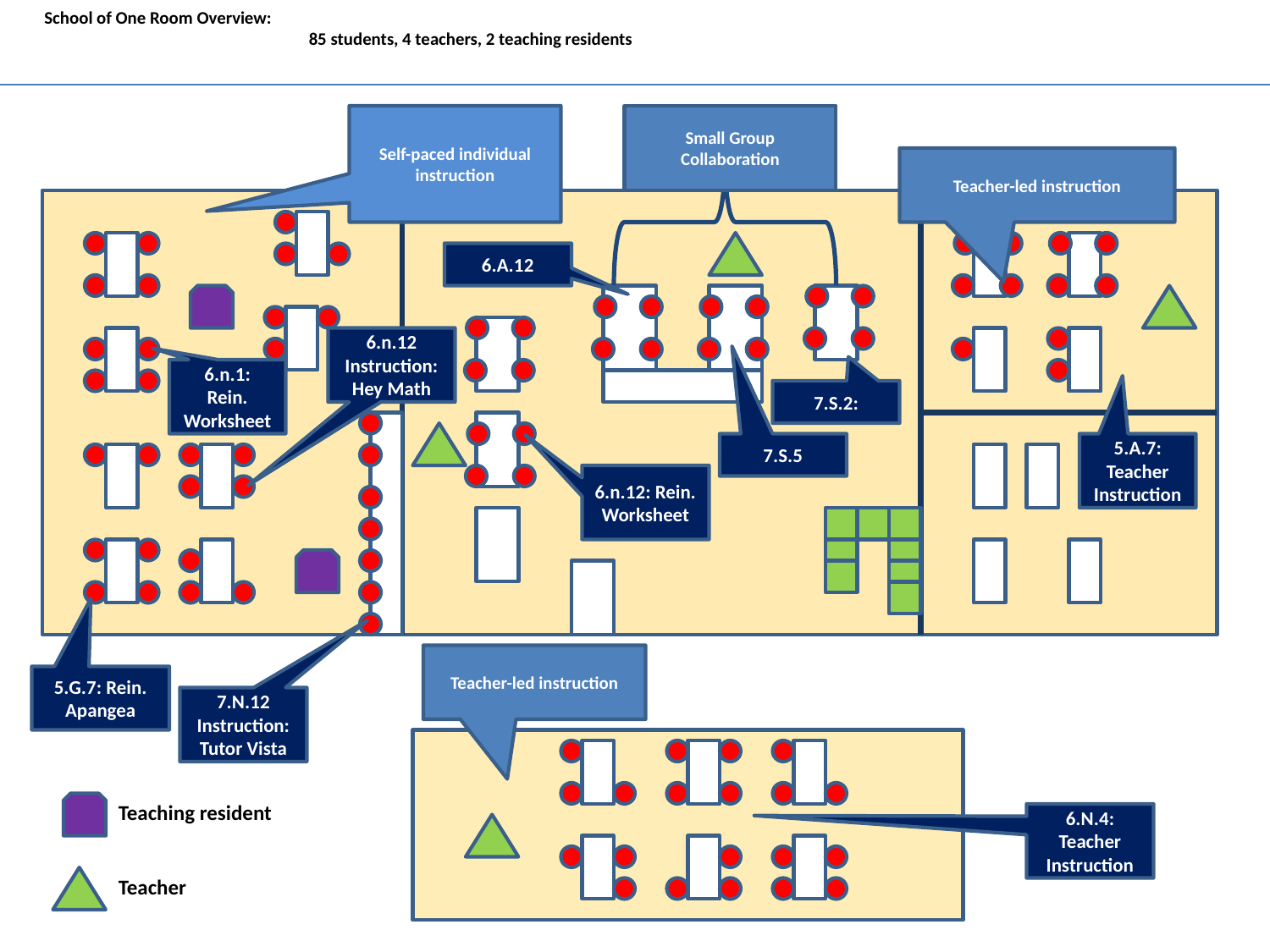

School of One Room Overview:
85 students, 4 teachers, 2 teaching residents
Self-paced individual instruction
Small Group Collaboration

Teacher-led instruction

6.A.12

6.n.12 Instruction: Hey Math

6.n.1: Rein. Worksheet

7.S.2:

7.S.5
5.A.7: Teacher Instruction

6.n.12: Rein. Worksheet

Teacher-led instruction
5.G.7: Rein. Apangea
7.N.12 Instruction: Tutor Vista

Teaching resident
6.N.4: Teacher Instruction

Teacher